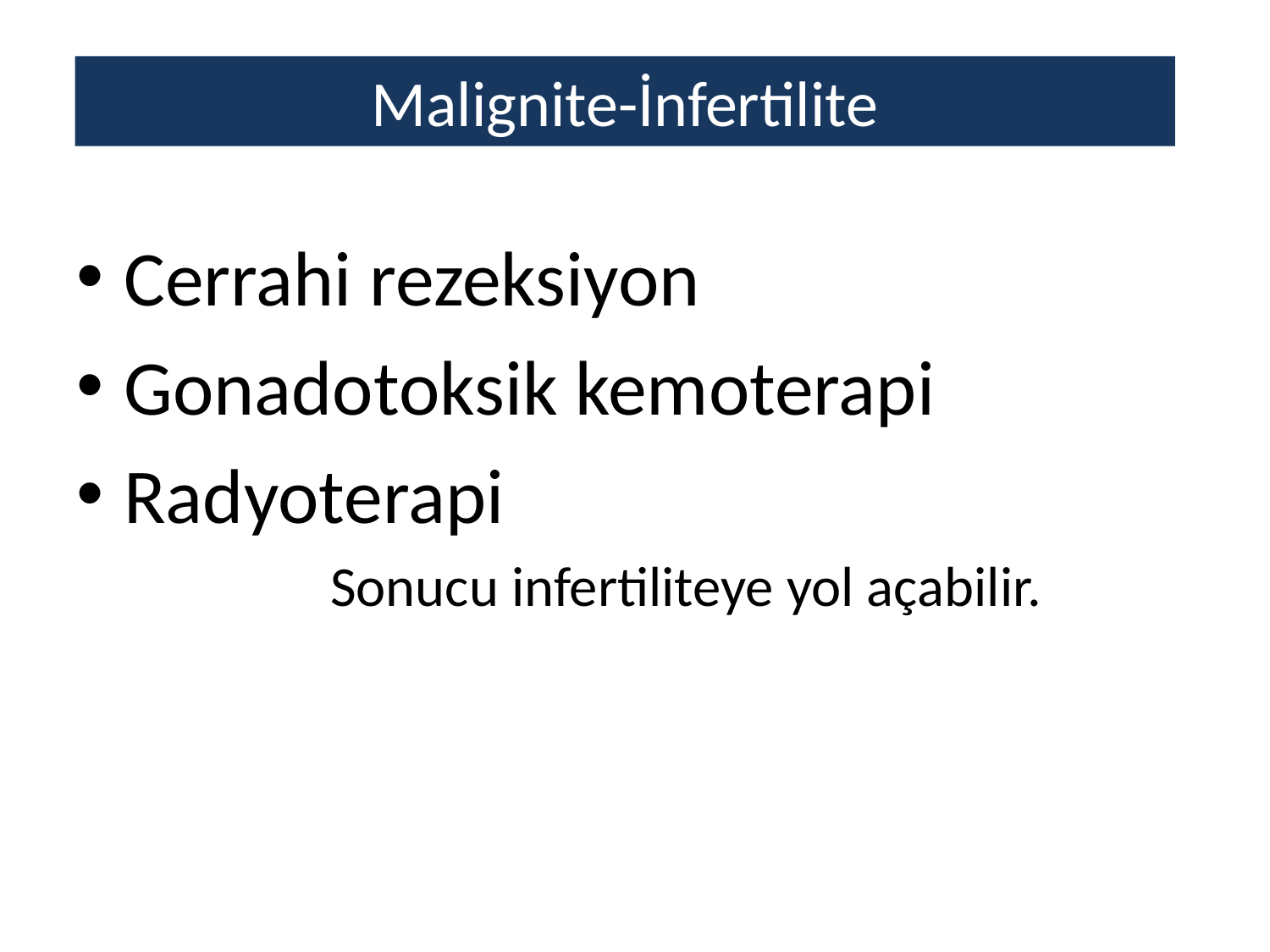

# Malignite-İnfertilite
Cerrahi rezeksiyon
Gonadotoksik kemoterapi
Radyoterapi
Sonucu infertiliteye yol açabilir.